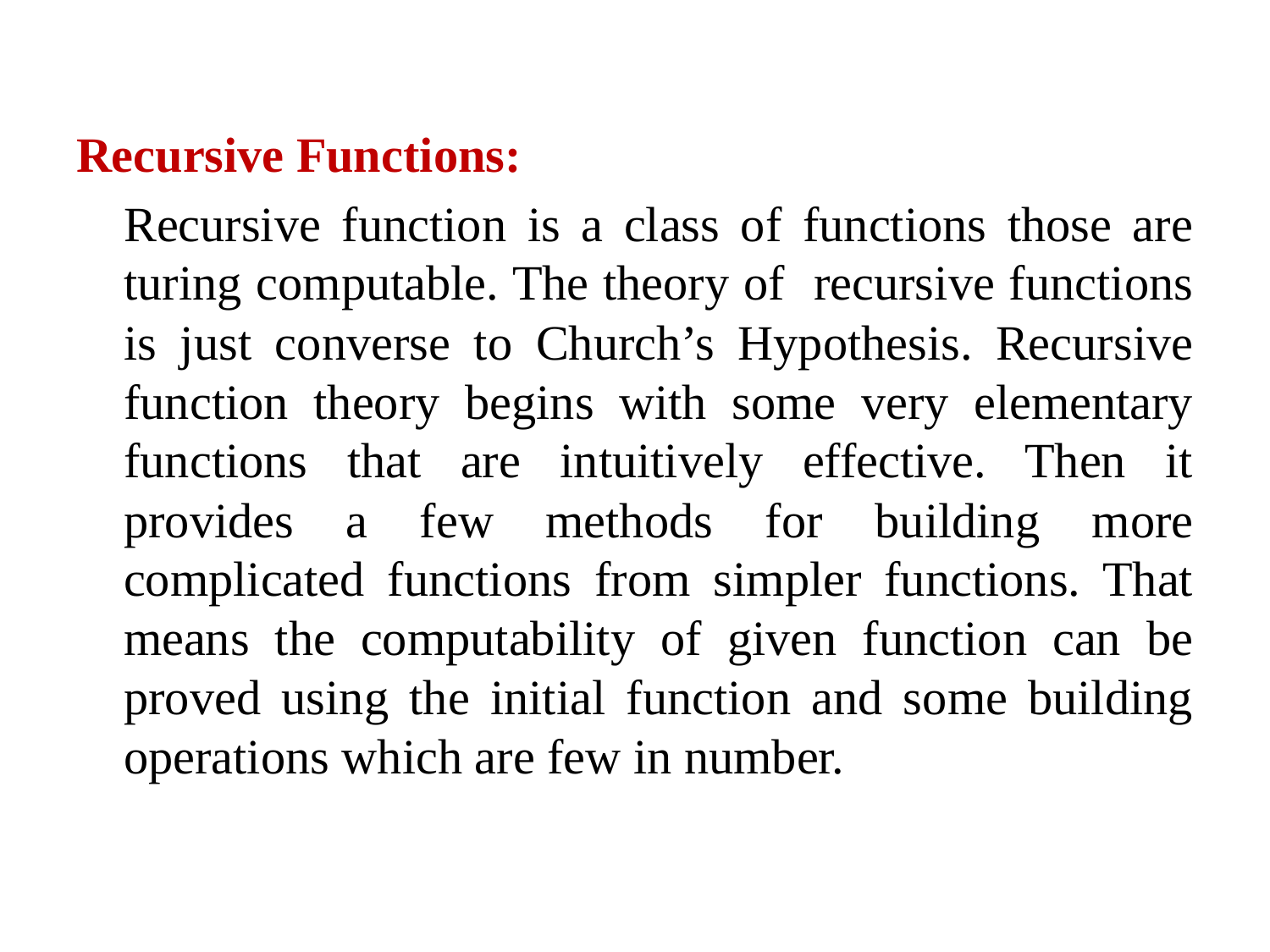

Recursive Functions:
	Recursive function is a class of functions those are turing computable. The theory of  recursive functions is just converse to Church’s Hypothesis. Recursive function theory begins with some very elementary functions that are intuitively effective. Then it provides a few methods for building more complicated functions from simpler functions. That means the computability of given function can be proved using the initial function and some building operations which are few in number.